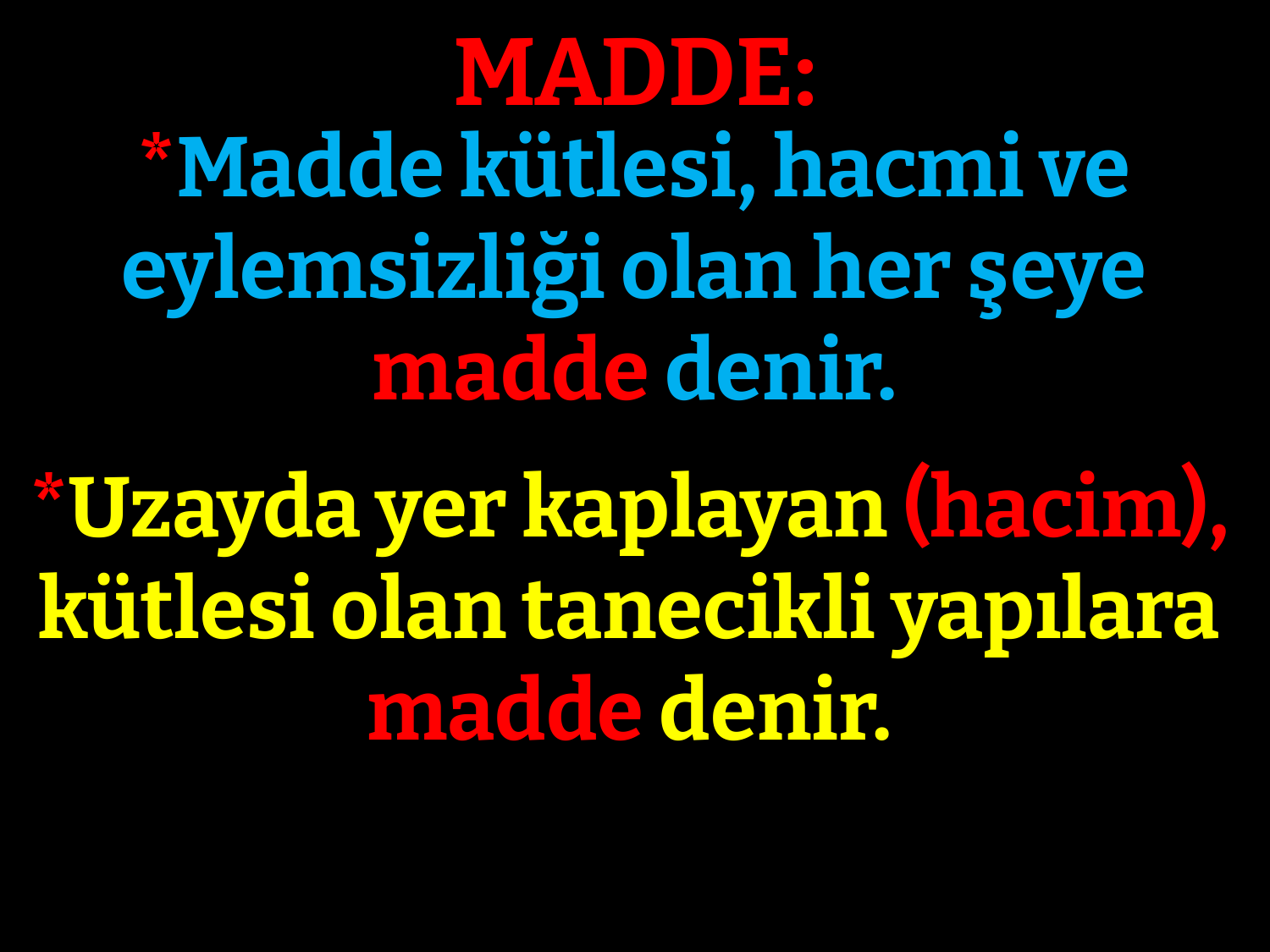

MADDE:
*Madde kütlesi, hacmi ve eylemsizliği olan her şeye madde denir.
#
*Uzayda yer kaplayan (hacim), kütlesi olan tanecikli yapılara madde denir.